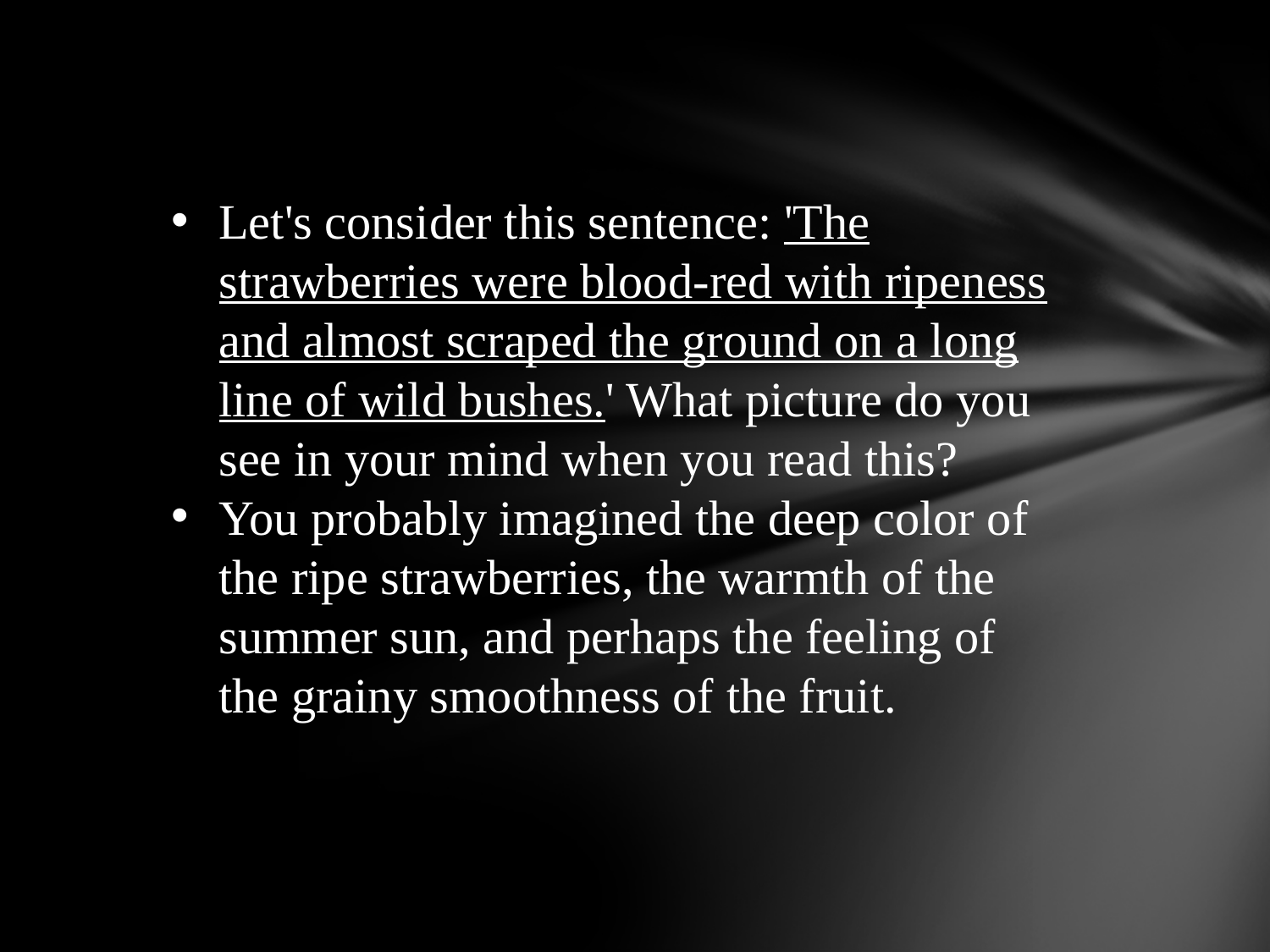

Let's consider this sentence: 'The strawberries were blood-red with ripeness and almost scraped the ground on a long line of wild bushes.' What picture do you see in your mind when you read this?
You probably imagined the deep color of the ripe strawberries, the warmth of the summer sun, and perhaps the feeling of the grainy smoothness of the fruit.